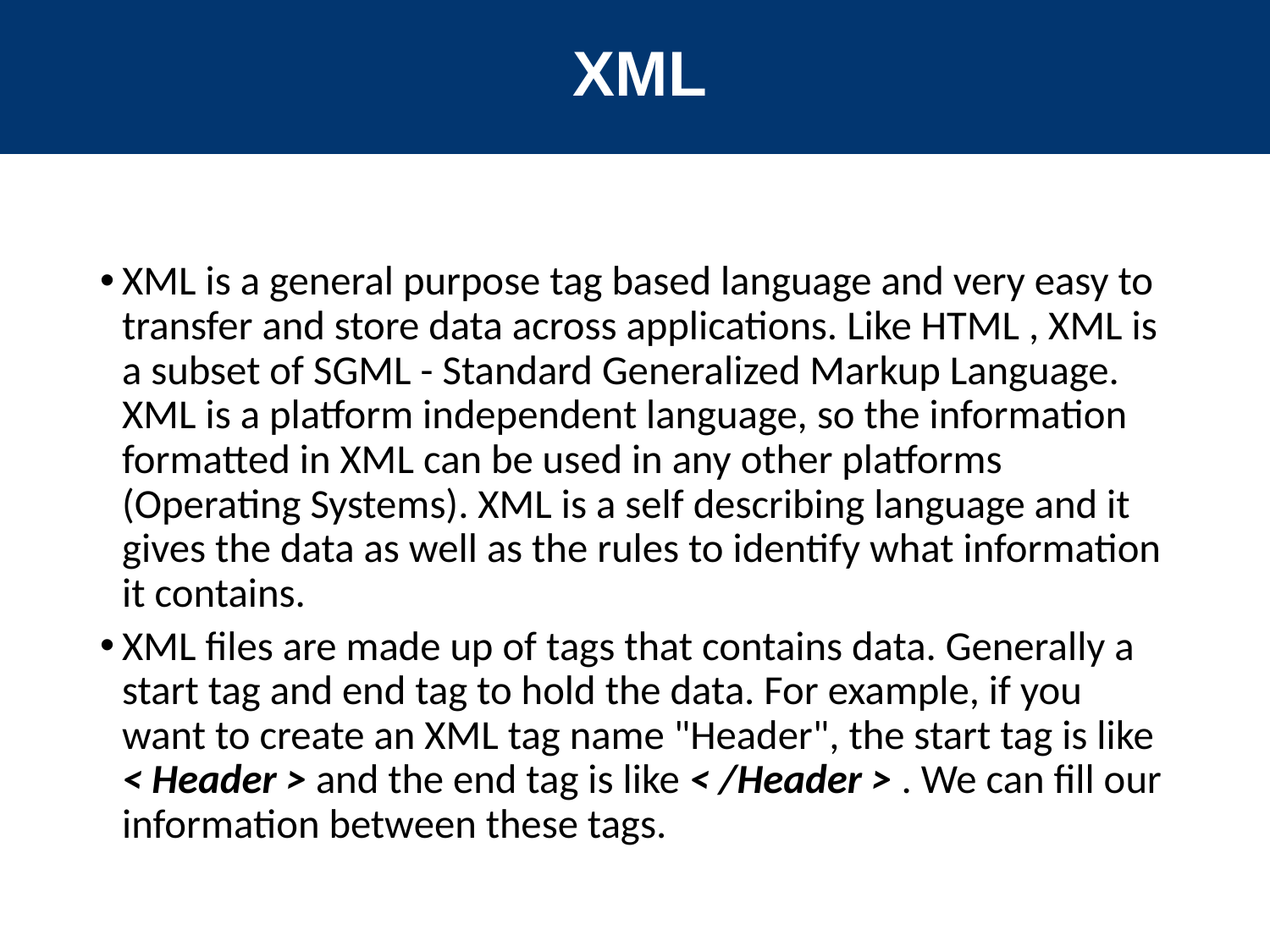

XML
XML is a general purpose tag based language and very easy to transfer and store data across applications. Like HTML , XML is a subset of SGML - Standard Generalized Markup Language. XML is a platform independent language, so the information formatted in XML can be used in any other platforms (Operating Systems). XML is a self describing language and it gives the data as well as the rules to identify what information it contains.
XML files are made up of tags that contains data. Generally a start tag and end tag to hold the data. For example, if you want to create an XML tag name "Header", the start tag is like < Header > and the end tag is like < /Header > . We can fill our information between these tags.